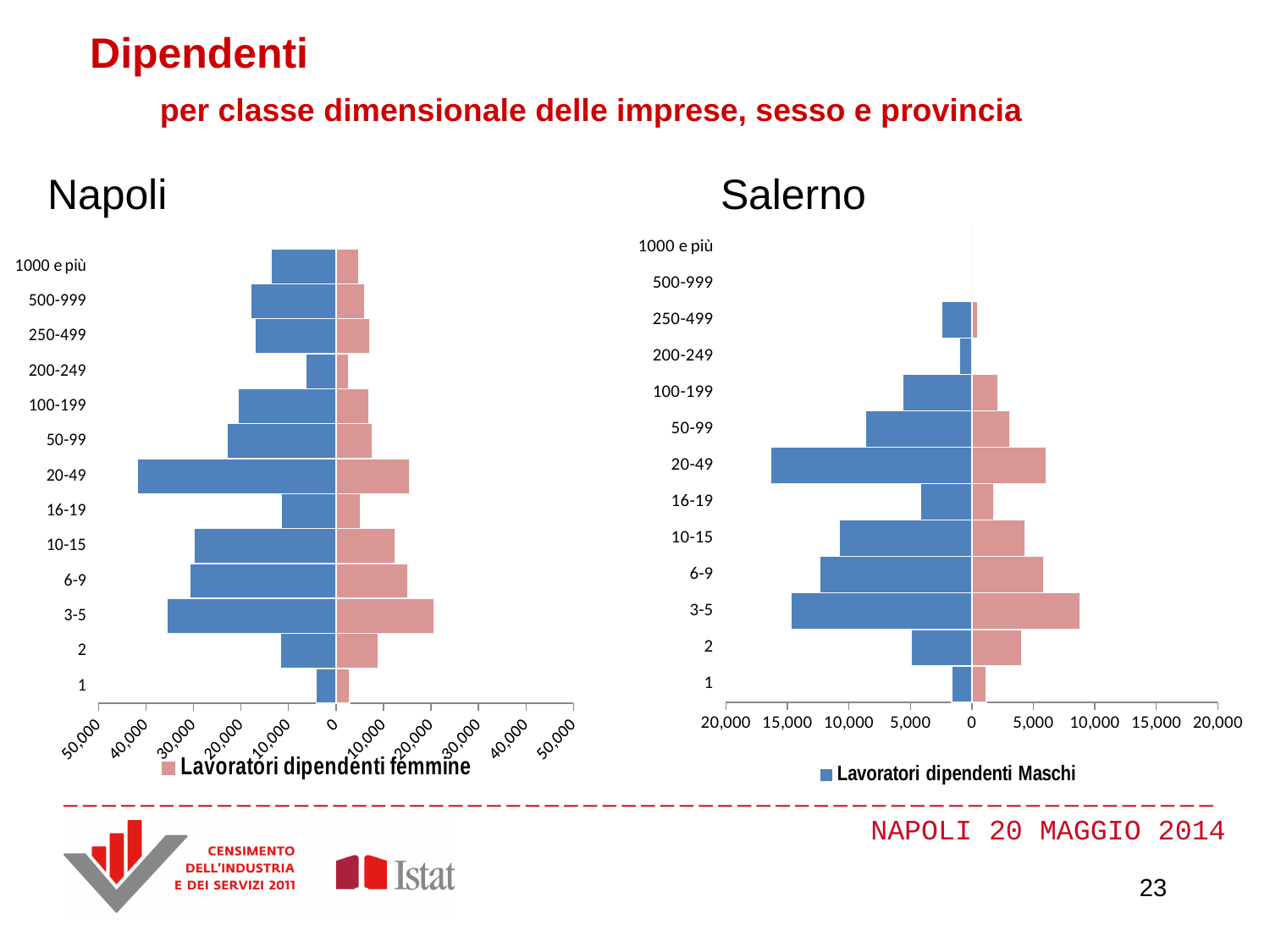

Dipendenti
per classe dimensionale delle imprese, sesso e provincia
Napoli
Salerno

### Chart

| Category | Lavoratori dipendenti Maschi | Lavoratori dipendenti femmine |
|---|---|---|
| 1 | -1643.0 | 1170.0 |
| 2 | -4951.0 | 4027.0 |
| 3-5 | -14733.0 | 8786.0 |
| 6-9 | -12397.0 | 5877.0 |
| 10-15 | -10766.0 | 4320.0 |
| 16-19 | -4201.0 | 1771.0 |
| 20-49 | -16330.0 | 6082.0 |
| 50-99 | -8684.0 | 3105.0 |
| 100-199 | -5623.0 | 2145.0 |
| 200-249 | -1035.0 | 60.0 |
| 250-499 | -2470.0 | 444.0 |
| 500-999 | 0.0 | 0.0 |
| 1000 e più | 0.0 | 0.0 |

### Chart

| Category | Lavoratori dipendenti Maschi | Lavoratori dipendenti femmine |
|---|---|---|
| 1 | -4120.0 | 2896.0 |
| 2 | -11700.0 | 8962.0 |
| 3-5 | -35520.0 | 20635.0 |
| 6-9 | -30822.0 | 15210.0 |
| 10-15 | -29781.0 | 12450.0 |
| 16-19 | -11477.0 | 5134.0 |
| 20-49 | -41773.0 | 15440.0 |
| 50-99 | -22921.0 | 7702.0 |
| 100-199 | -20619.0 | 6939.0 |
| 200-249 | -6413.0 | 2596.0 |
| 250-499 | -16970.0 | 7075.0 |
| 500-999 | -17833.0 | 6027.0 |
| 1000 e più | -13681.0 | 4863.0 |
23